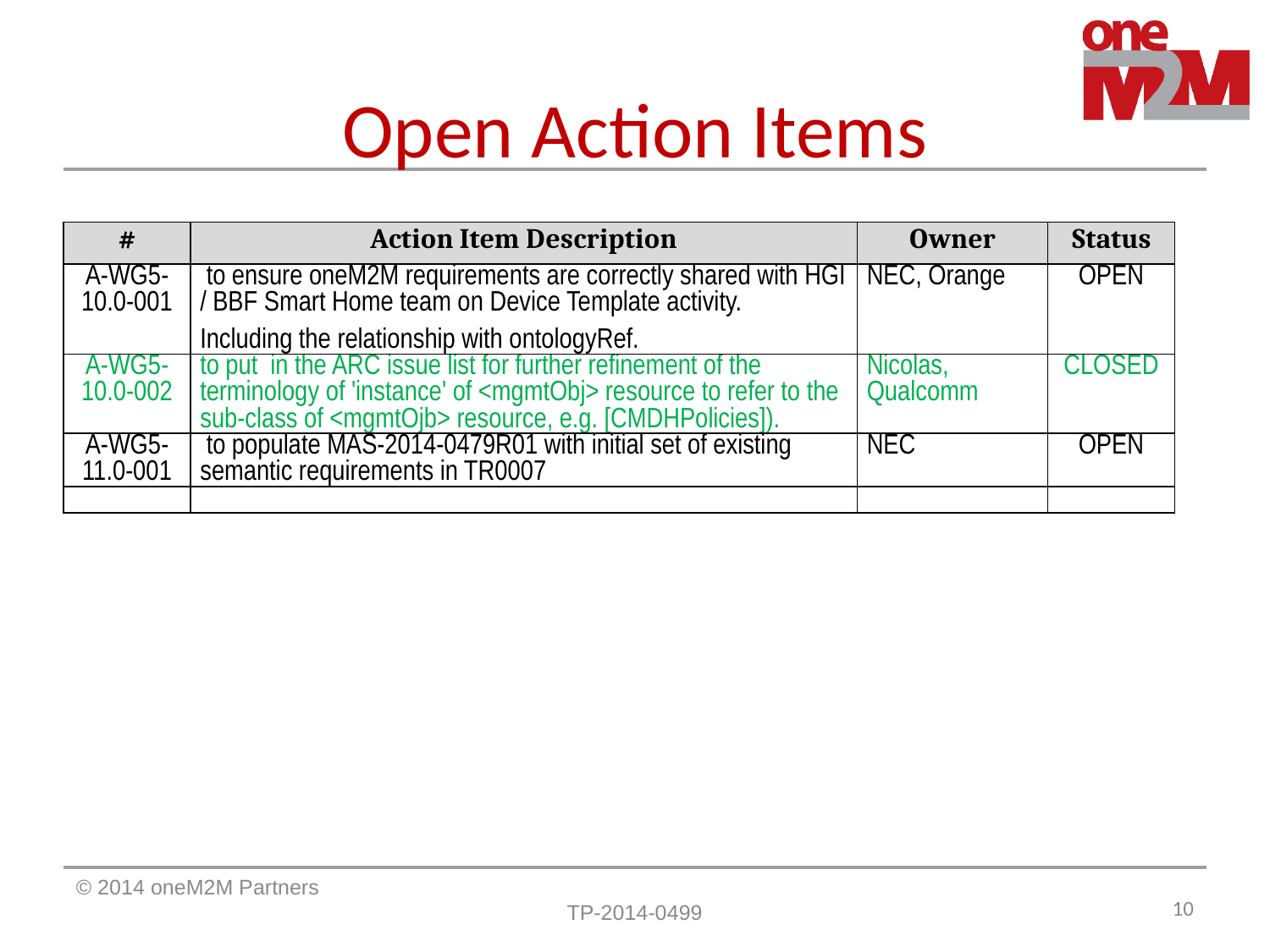

# Open Action Items
| # | Action Item Description | Owner | Status |
| --- | --- | --- | --- |
| A-WG5-10.0-001 | to ensure oneM2M requirements are correctly shared with HGI / BBF Smart Home team on Device Template activity. Including the relationship with ontologyRef. | NEC, Orange | OPEN |
| A-WG5-10.0-002 | to put in the ARC issue list for further refinement of the terminology of 'instance' of <mgmtObj> resource to refer to the sub-class of <mgmtOjb> resource, e.g. [CMDHPolicies]). | Nicolas, Qualcomm | CLOSED |
| A-WG5-11.0-001 | to populate MAS-2014-0479R01 with initial set of existing semantic requirements in TR0007 | NEC | OPEN |
|  |  |  |  |
10